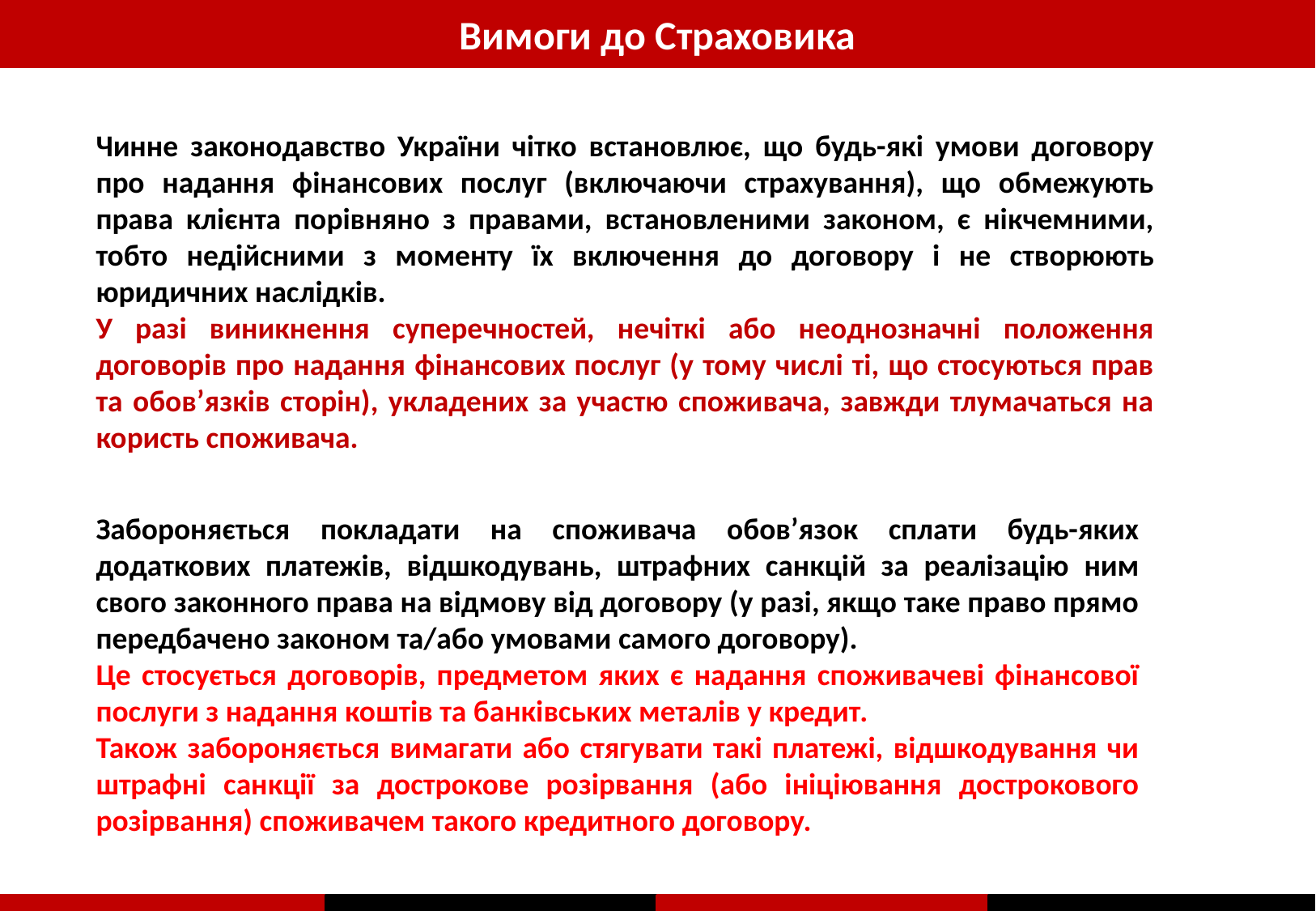

Вимоги до Страховика
Чинне законодавство України чітко встановлює, що будь-які умови договору про надання фінансових послуг (включаючи страхування), що обмежують права клієнта порівняно з правами, встановленими законом, є нікчемними, тобто недійсними з моменту їх включення до договору і не створюють юридичних наслідків.
У разі виникнення суперечностей, нечіткі або неоднозначні положення договорів про надання фінансових послуг (у тому числі ті, що стосуються прав та обов’язків сторін), укладених за участю споживача, завжди тлумачаться на користь споживача.
Забороняється покладати на споживача обов’язок сплати будь-яких додаткових платежів, відшкодувань, штрафних санкцій за реалізацію ним свого законного права на відмову від договору (у разі, якщо таке право прямо передбачено законом та/або умовами самого договору).
Це стосується договорів, предметом яких є надання споживачеві фінансової послуги з надання коштів та банківських металів у кредит.
Також забороняється вимагати або стягувати такі платежі, відшкодування чи штрафні санкції за дострокове розірвання (або ініціювання дострокового розірвання) споживачем такого кредитного договору.